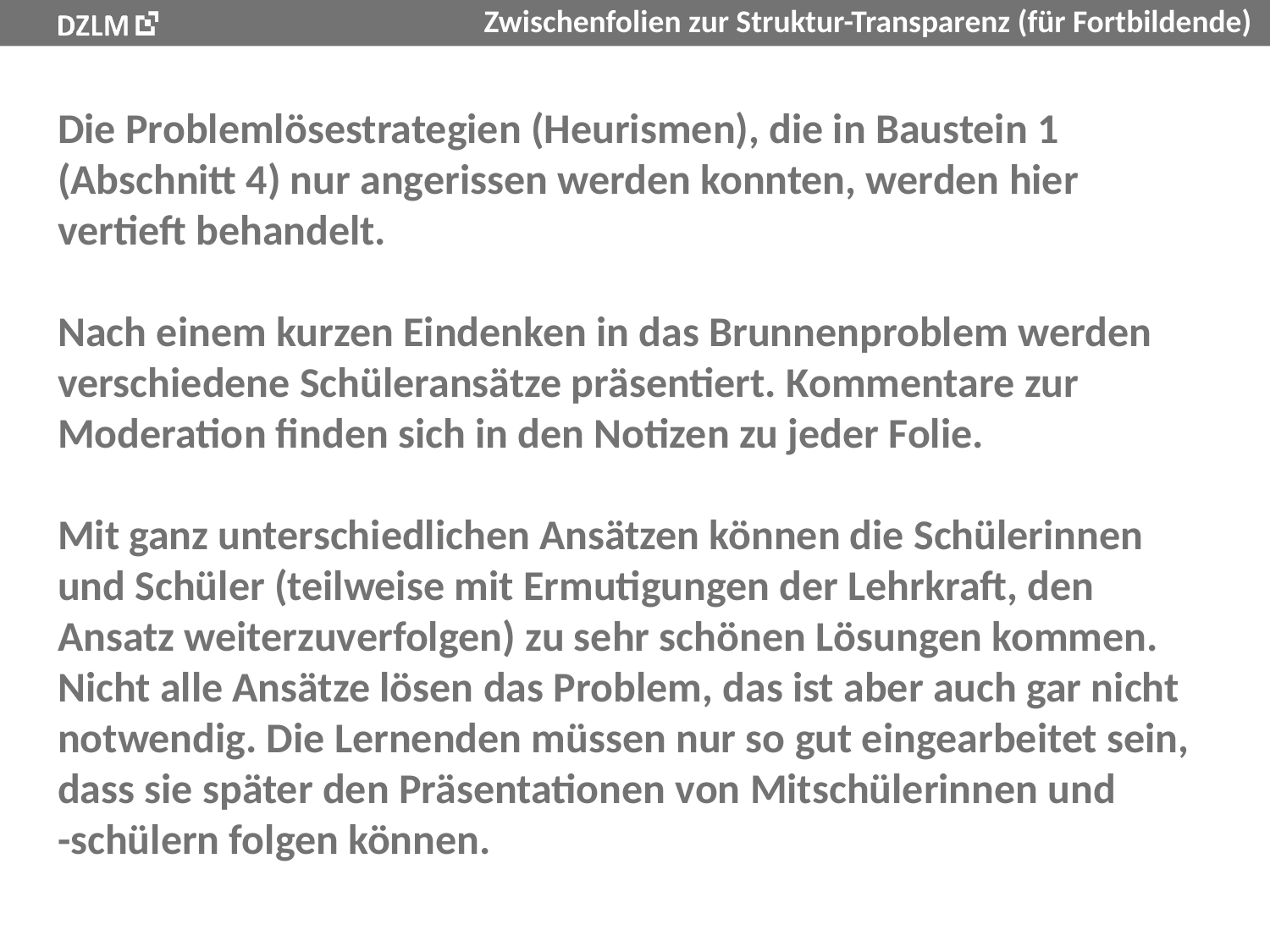

# Die Problemlösestrategien (Heurismen), die in Baustein 1 (Abschnitt 4) nur angerissen werden konnten, werden hier vertieft behandelt. Nach einem kurzen Eindenken in das Brunnenproblem werden verschiedene Schüleransätze präsentiert. Kommentare zur Moderation finden sich in den Notizen zu jeder Folie. Mit ganz unterschiedlichen Ansätzen können die Schülerinnen und Schüler (teilweise mit Ermutigungen der Lehrkraft, den Ansatz weiterzuverfolgen) zu sehr schönen Lösungen kommen. Nicht alle Ansätze lösen das Problem, das ist aber auch gar nicht notwendig. Die Lernenden müssen nur so gut eingearbeitet sein, dass sie später den Präsentationen von Mitschülerinnen und -schülern folgen können.